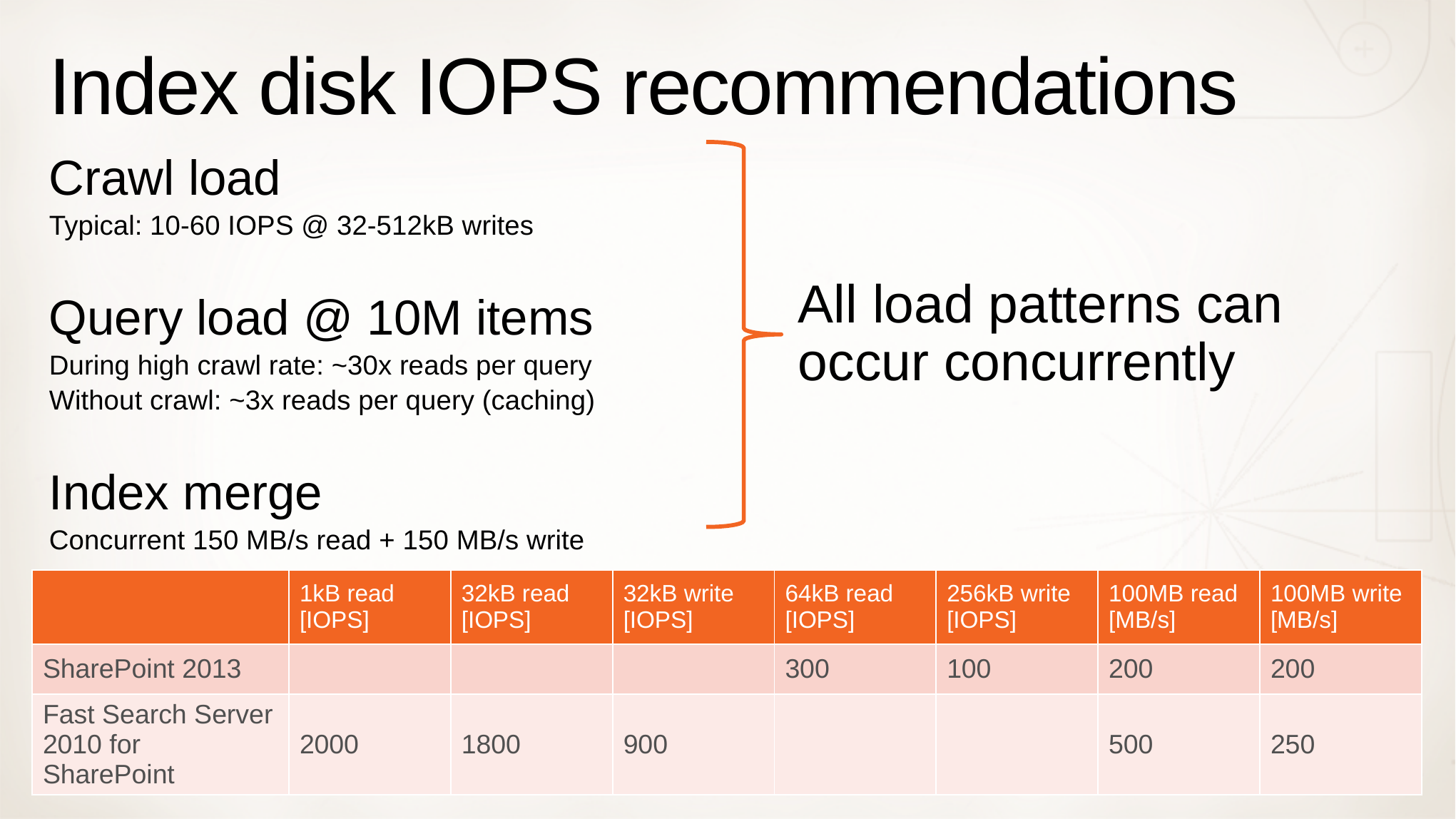

# Index disk IOPS recommendations
All load patterns can occur concurrently

Crawl load
Typical: 10-60 IOPS @ 32-512kB writes

Query load @ 10M items
During high crawl rate: ~30x reads per query
Without crawl: ~3x reads per query (caching)

Index merge
Concurrent 150 MB/s read + 150 MB/s write

|  | 1kB read [IOPS] | 32kB read [IOPS] | 32kB write [IOPS] | 64kB read [IOPS] | 256kB write [IOPS] | 100MB read [MB/s] | 100MB write [MB/s] |
| --- | --- | --- | --- | --- | --- | --- | --- |
| SharePoint 2013 |  |  |  | 300 | 100 | 200 | 200 |
| Fast Search Server 2010 for SharePoint | 2000 | 1800 | 900 |  |  | 500 | 250 |